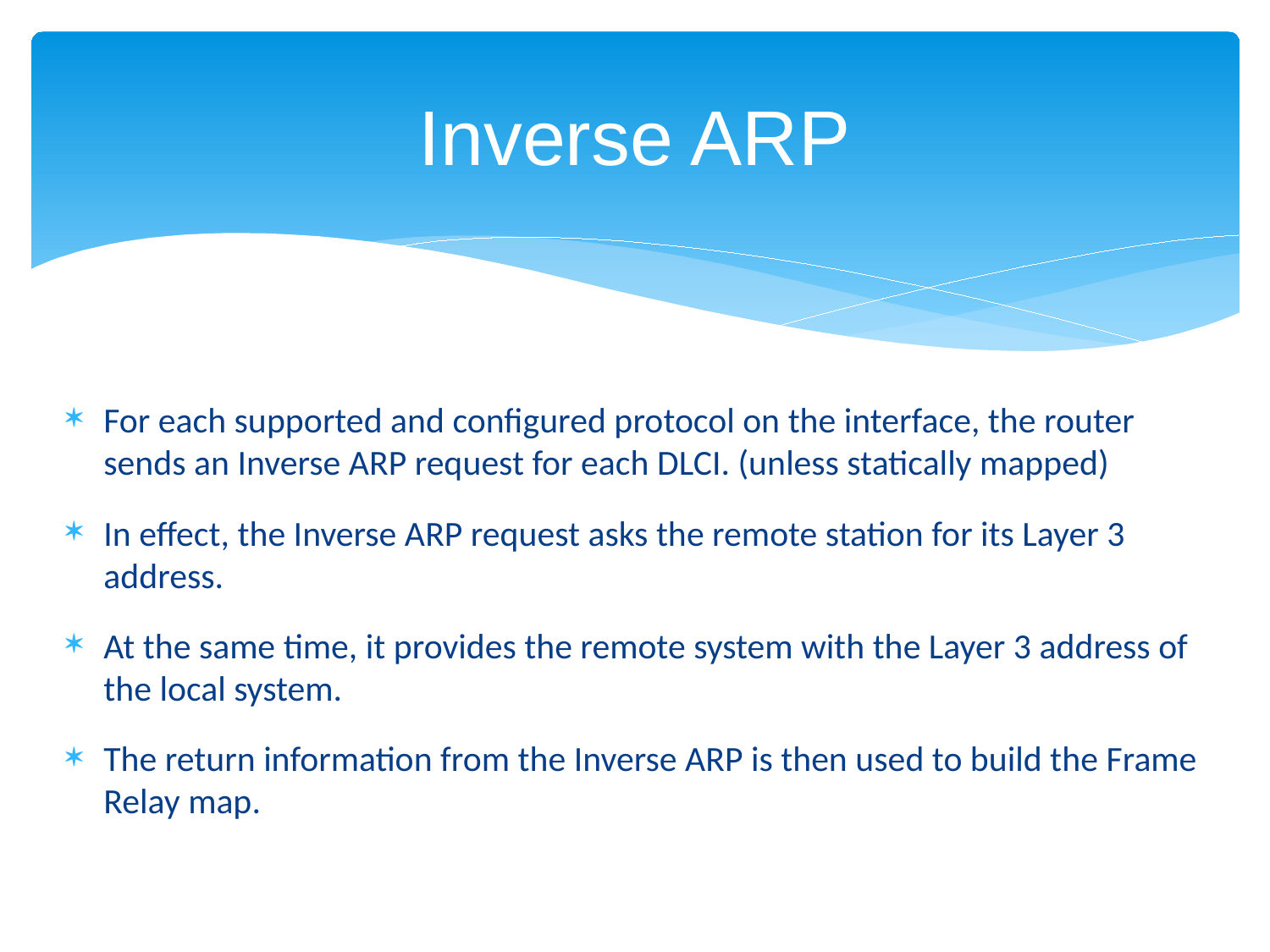

# Inverse ARP
For each supported and configured protocol on the interface, the router sends an Inverse ARP request for each DLCI. (unless statically mapped)
In effect, the Inverse ARP request asks the remote station for its Layer 3 address.
At the same time, it provides the remote system with the Layer 3 address of the local system.
The return information from the Inverse ARP is then used to build the Frame Relay map.